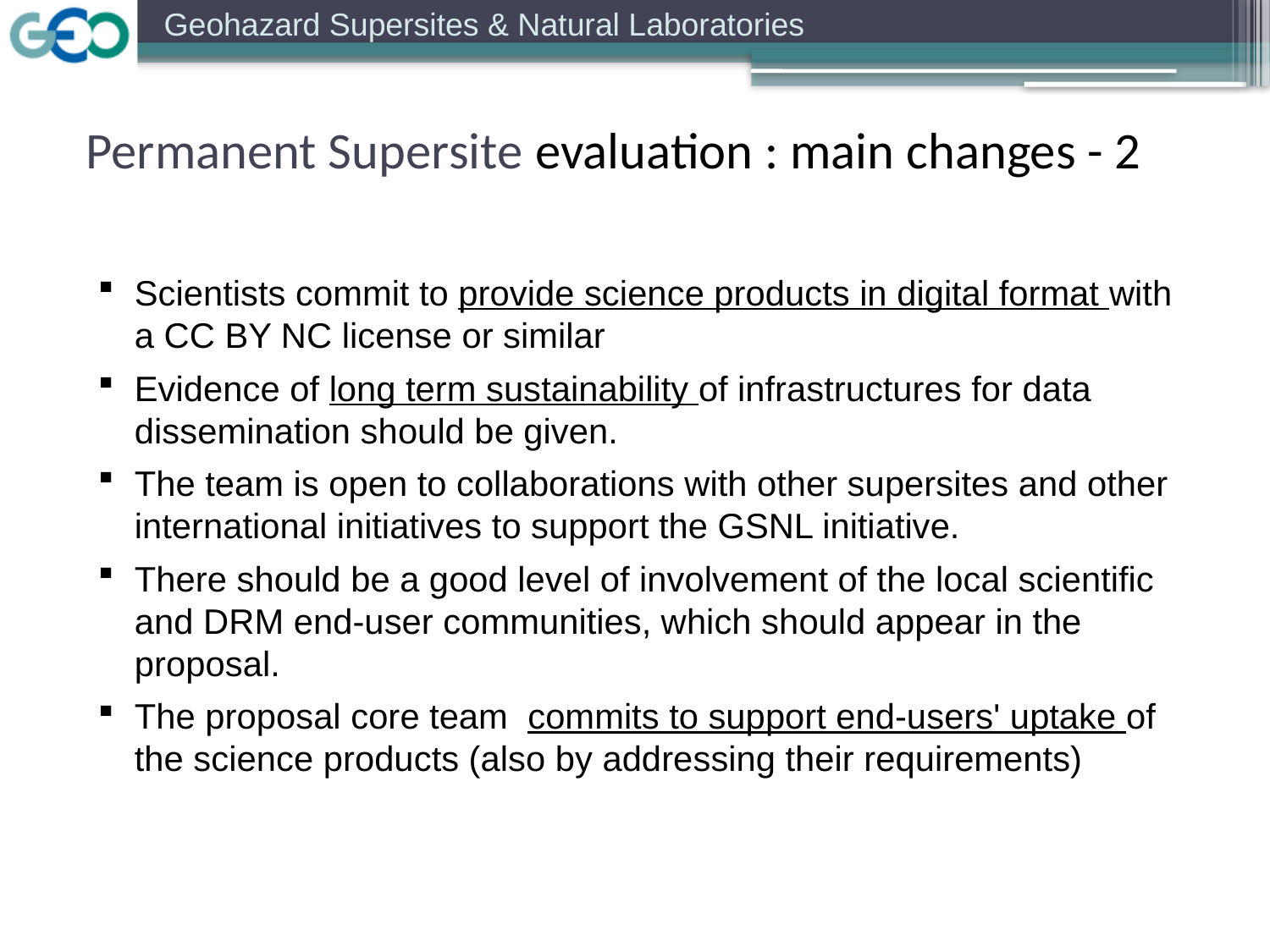

Permanent Supersite evaluation : main changes - 2

Scientists commit to provide science products in digital format with a CC BY NC license or similar
Evidence of long term sustainability of infrastructures for data dissemination should be given.
The team is open to collaborations with other supersites and other international initiatives to support the GSNL initiative.
There should be a good level of involvement of the local scientific and DRM end-user communities, which should appear in the proposal.
The proposal core team  commits to support end-users' uptake of the science products (also by addressing their requirements)